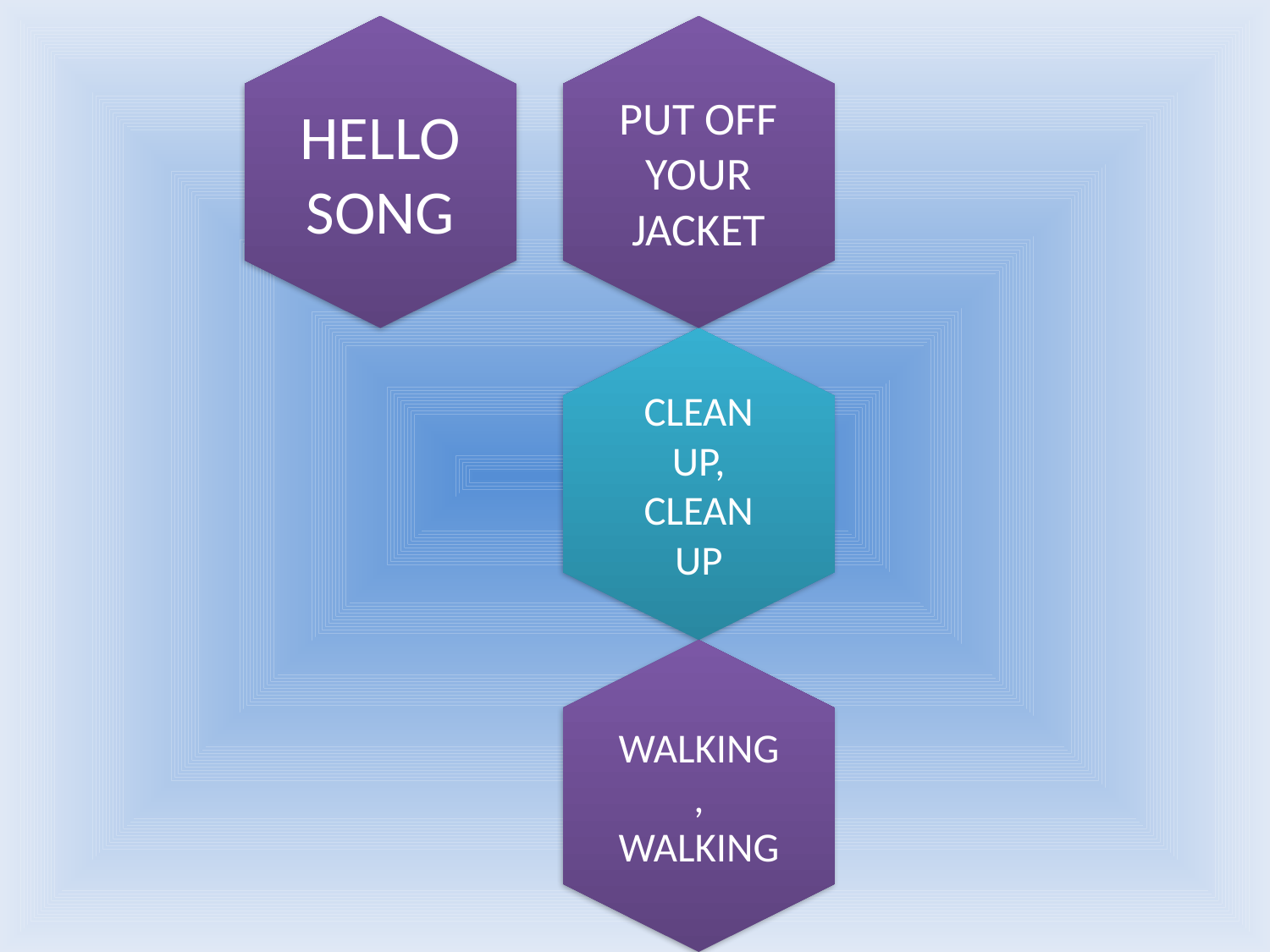

PUT OFF YOUR JACKET
HELLO SONG
CLEAN UP, CLEAN UP
WALKING, WALKING